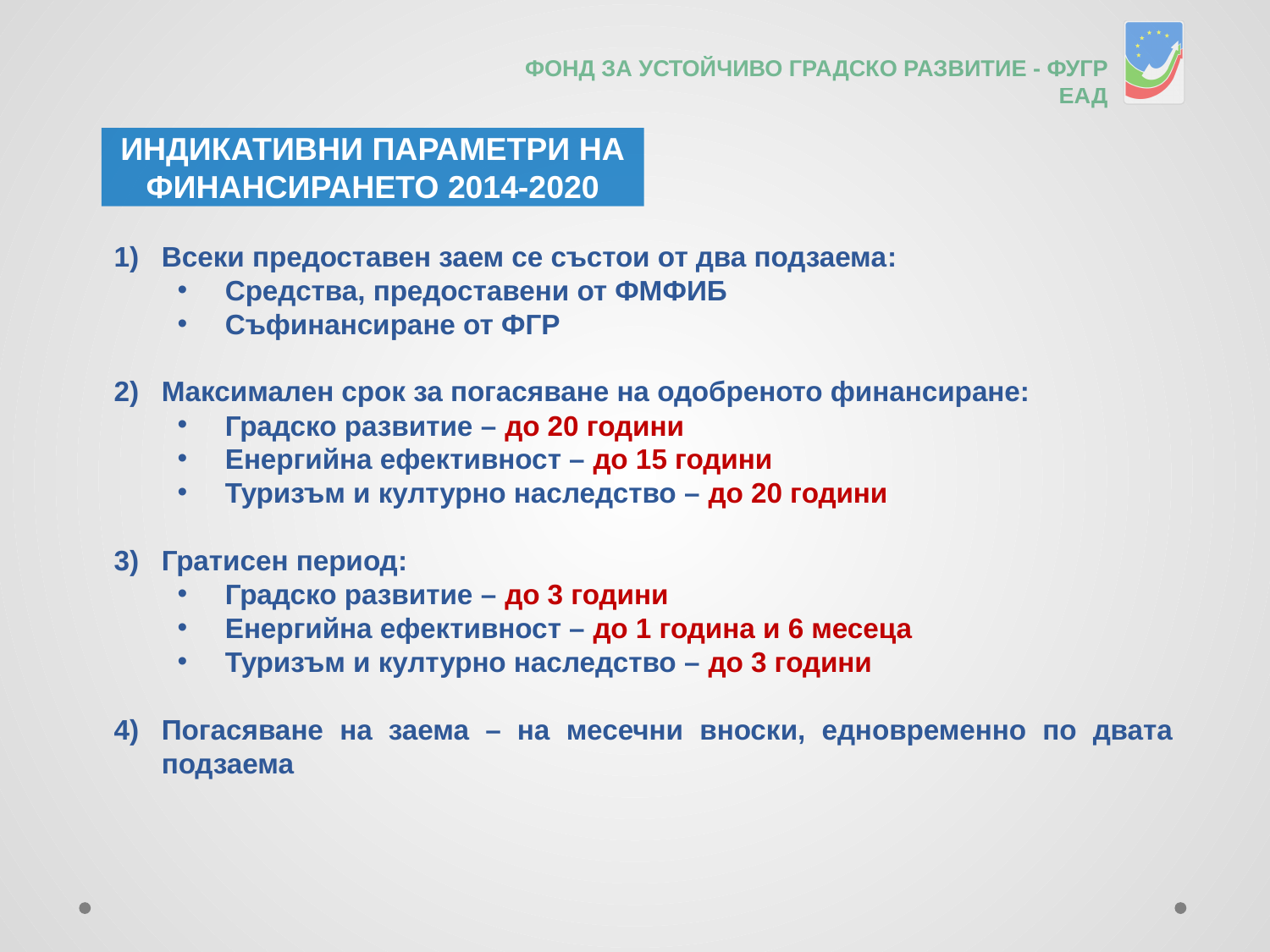

ФОНД ЗА УСТОЙЧИВО ГРАДСКО РАЗВИТИЕ - ФУГР ЕАД
ИНДИКАТИВНИ ПАРАМЕТРИ НА ФИНАНСИРАНЕТО 2014-2020
Всеки предоставен заем се състои от два подзаема:
Средства, предоставени от ФМФИБ
Съфинансиране от ФГР

Максимален срок за погасяване на одобреното финансиране:
Градско развитие – до 20 години
Енергийна ефективност – до 15 години
Туризъм и културно наследство – до 20 години

Гратисен период:
Градско развитие – до 3 години
Енергийна ефективност – до 1 година и 6 месеца
Туризъм и културно наследство – до 3 години

Погасяване на заема – на месечни вноски, едновременно по двата подзаема